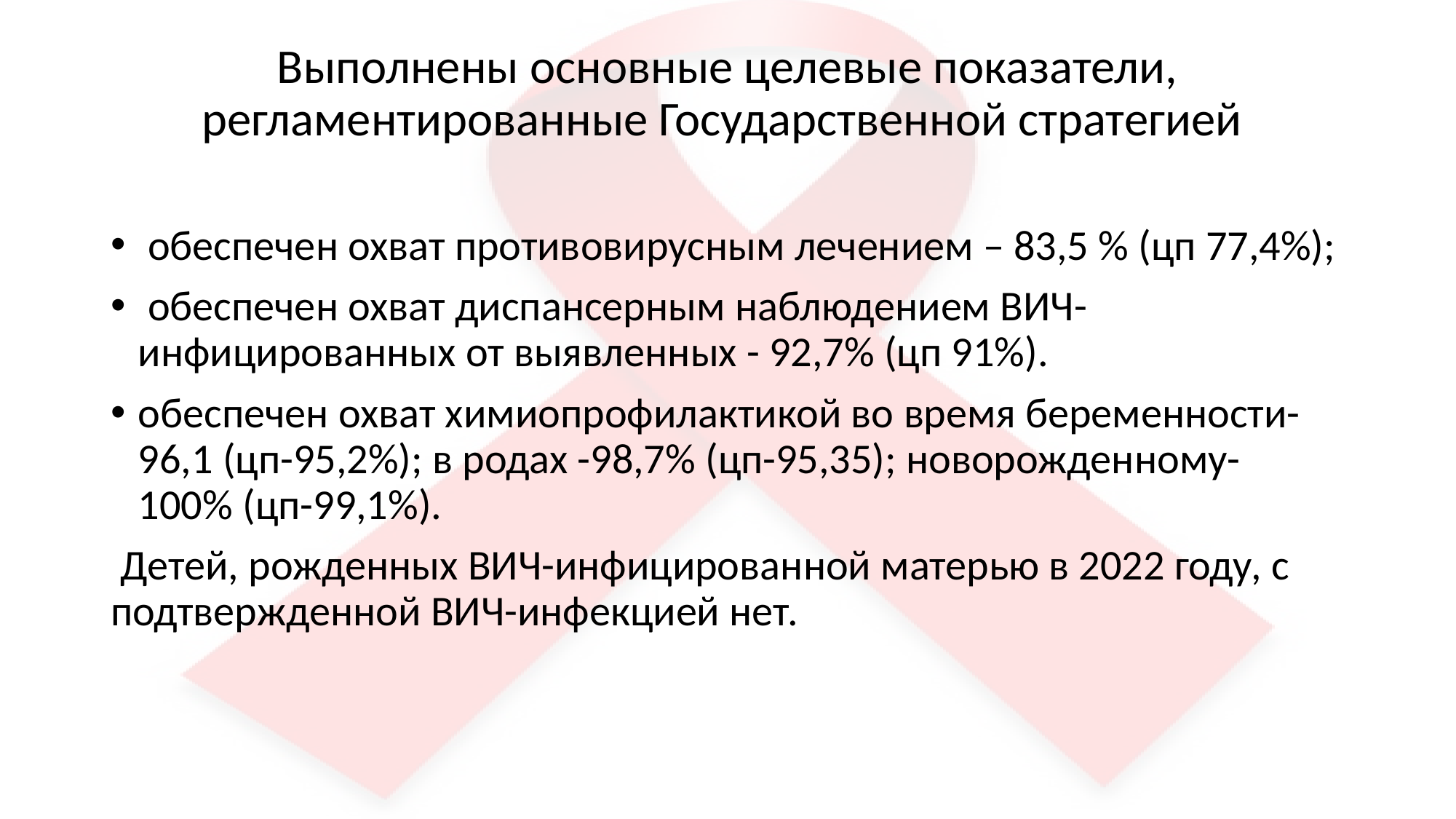

# Выполнены основные целевые показатели, регламентированные Государственной стратегией
 обеспечен охват противовирусным лечением – 83,5 % (цп 77,4%);
 обеспечен охват диспансерным наблюдением ВИЧ-инфицированных от выявленных - 92,7% (цп 91%).
обеспечен охват химиопрофилактикой во время беременности- 96,1 (цп-95,2%); в родах -98,7% (цп-95,35); новорожденному- 100% (цп-99,1%).
 Детей, рожденных ВИЧ-инфицированной матерью в 2022 году, с подтвержденной ВИЧ-инфекцией нет.